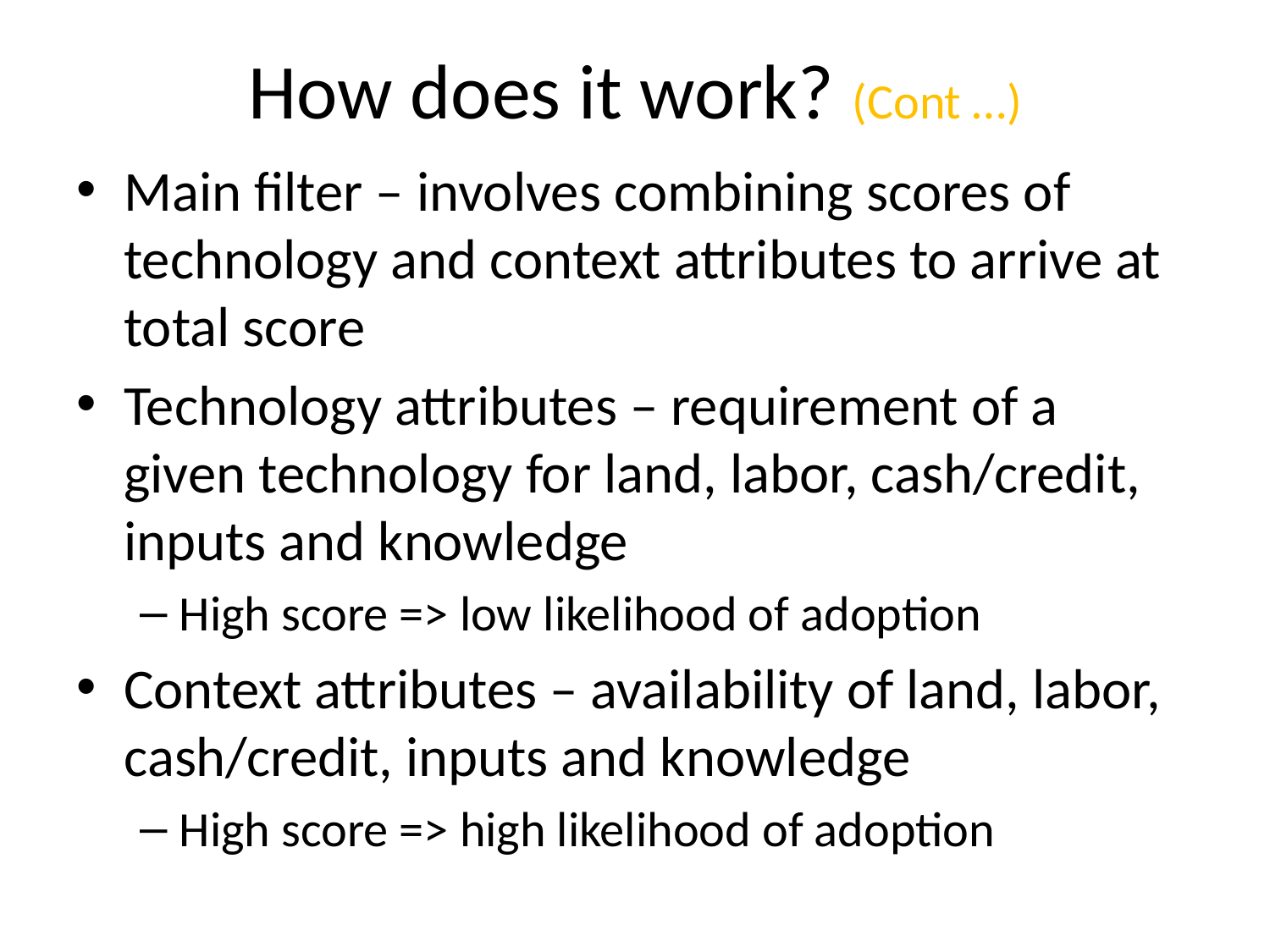

# How does it work? (Cont …)
Main filter – involves combining scores of technology and context attributes to arrive at total score
Technology attributes – requirement of a given technology for land, labor, cash/credit, inputs and knowledge
High score => low likelihood of adoption
Context attributes – availability of land, labor, cash/credit, inputs and knowledge
High score => high likelihood of adoption